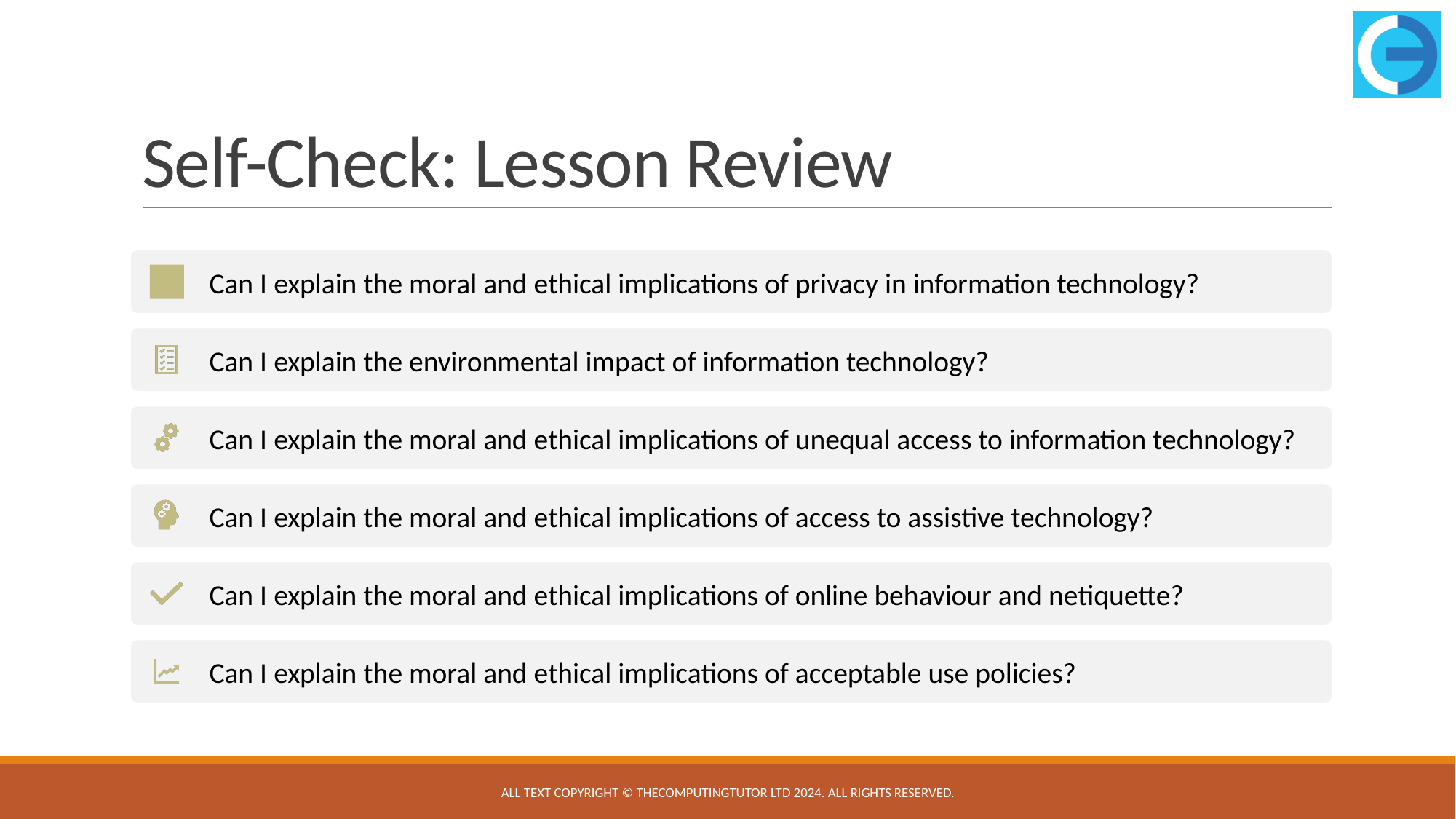

# Self-Check: Lesson Review
Can I explain the moral and ethical implications of privacy in information technology?
Can I explain the environmental impact of information technology?
Can I explain the moral and ethical implications of unequal access to information technology?
Can I explain the moral and ethical implications of access to assistive technology?
Can I explain the moral and ethical implications of online behaviour and netiquette?
Can I explain the moral and ethical implications of acceptable use policies?
All text copyright © TheComputingTutor Ltd 2024. All rights Reserved.